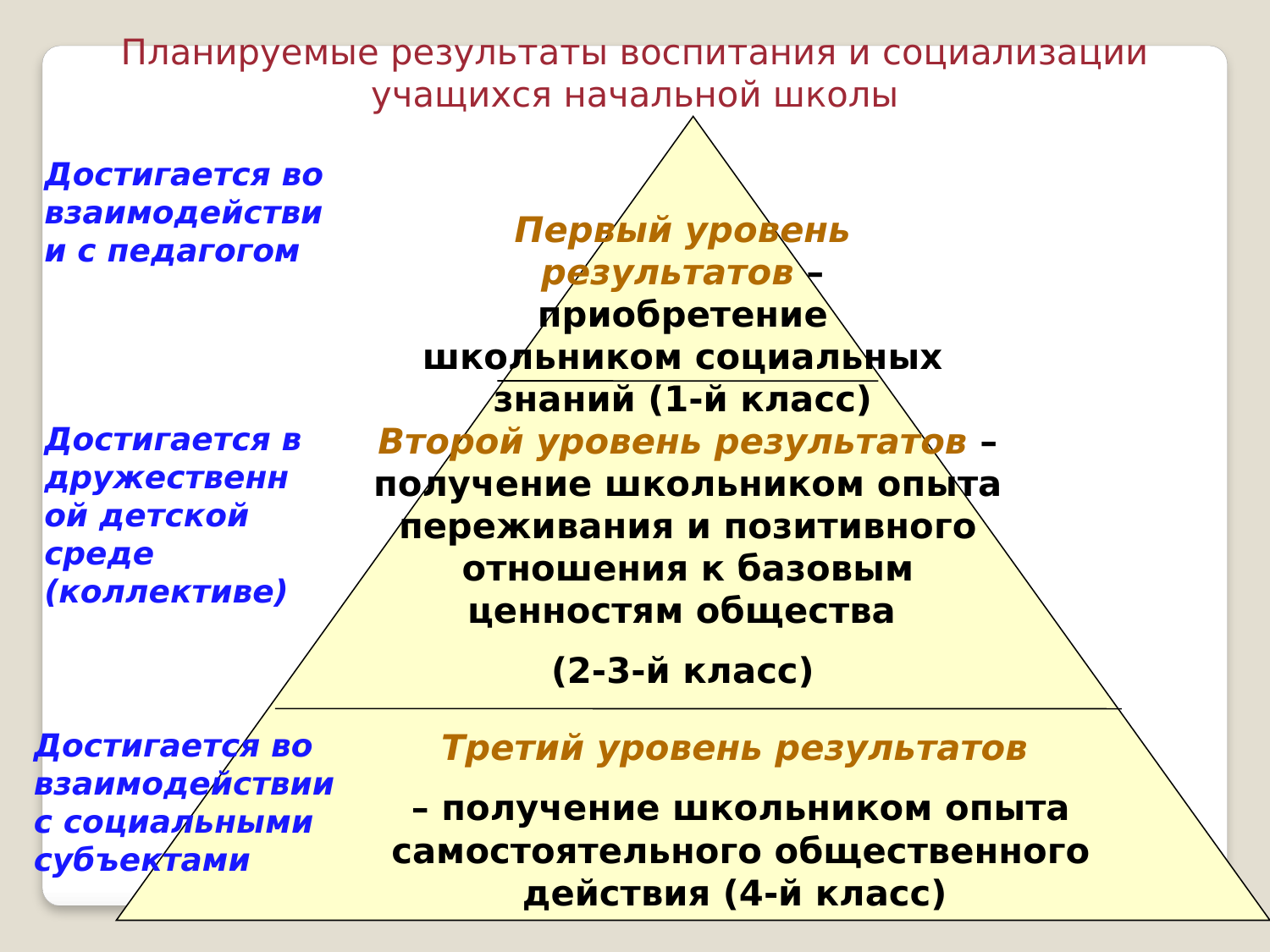

Планируемые результаты воспитания и социализации учащихся начальной школы

Достигается во взаимодействии с педагогом
Первый уровень результатов – приобретение школьником социальных знаний (1-й класс)

Достигается в дружественной детской среде (коллективе)
Второй уровень результатов – получение школьником опыта переживания и позитивного отношения к базовым ценностям общества
(2-3-й класс)

Достигается во взаимодействии с социальными субъектами
Третий уровень результатов
– получение школьником опыта самостоятельного общественного действия (4-й класс)